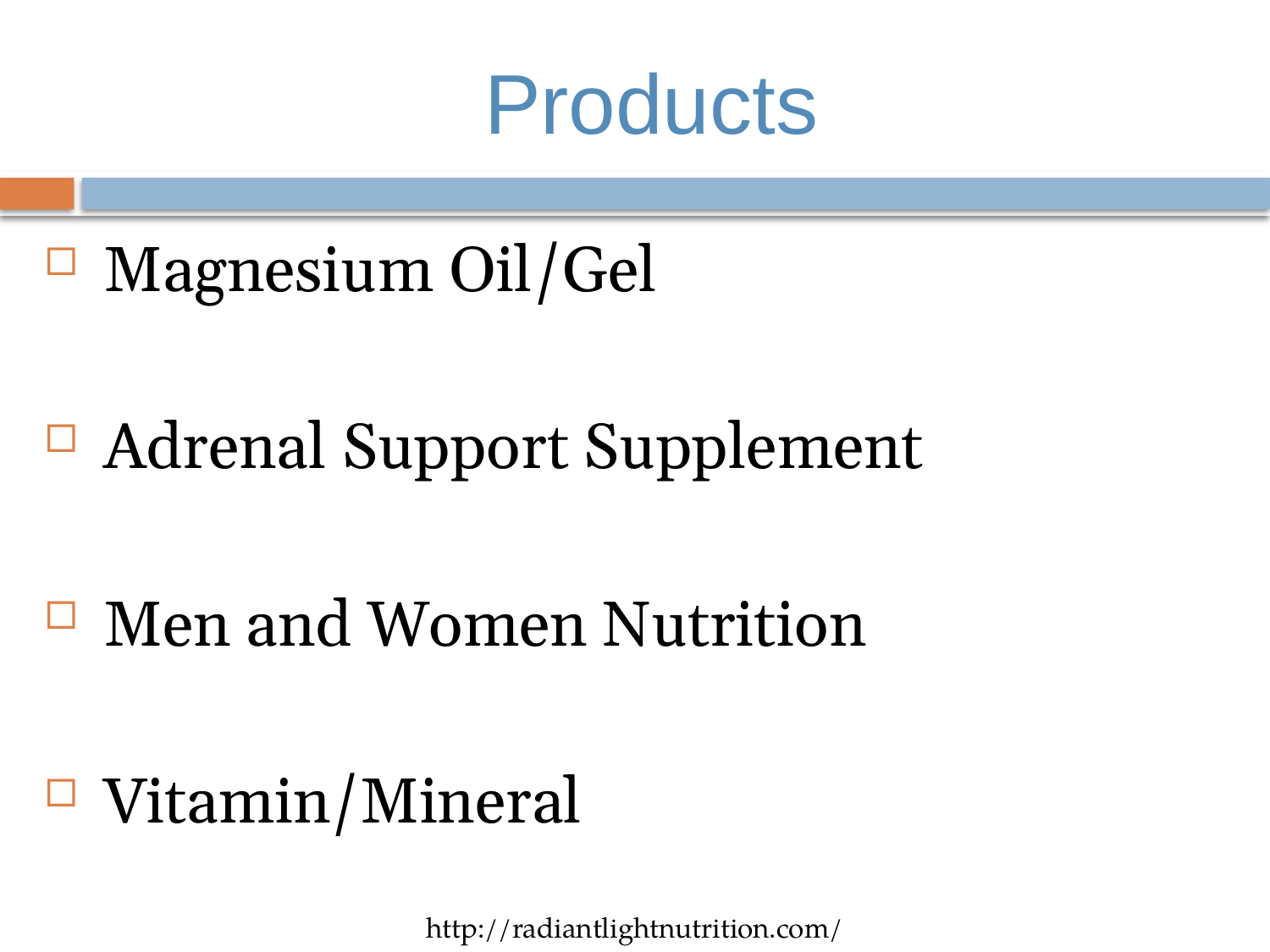

# Products
 Magnesium Oil/Gel

 Adrenal Support Supplement

 Men and Women Nutrition

 Vitamin/Mineral
http://radiantlightnutrition.com/